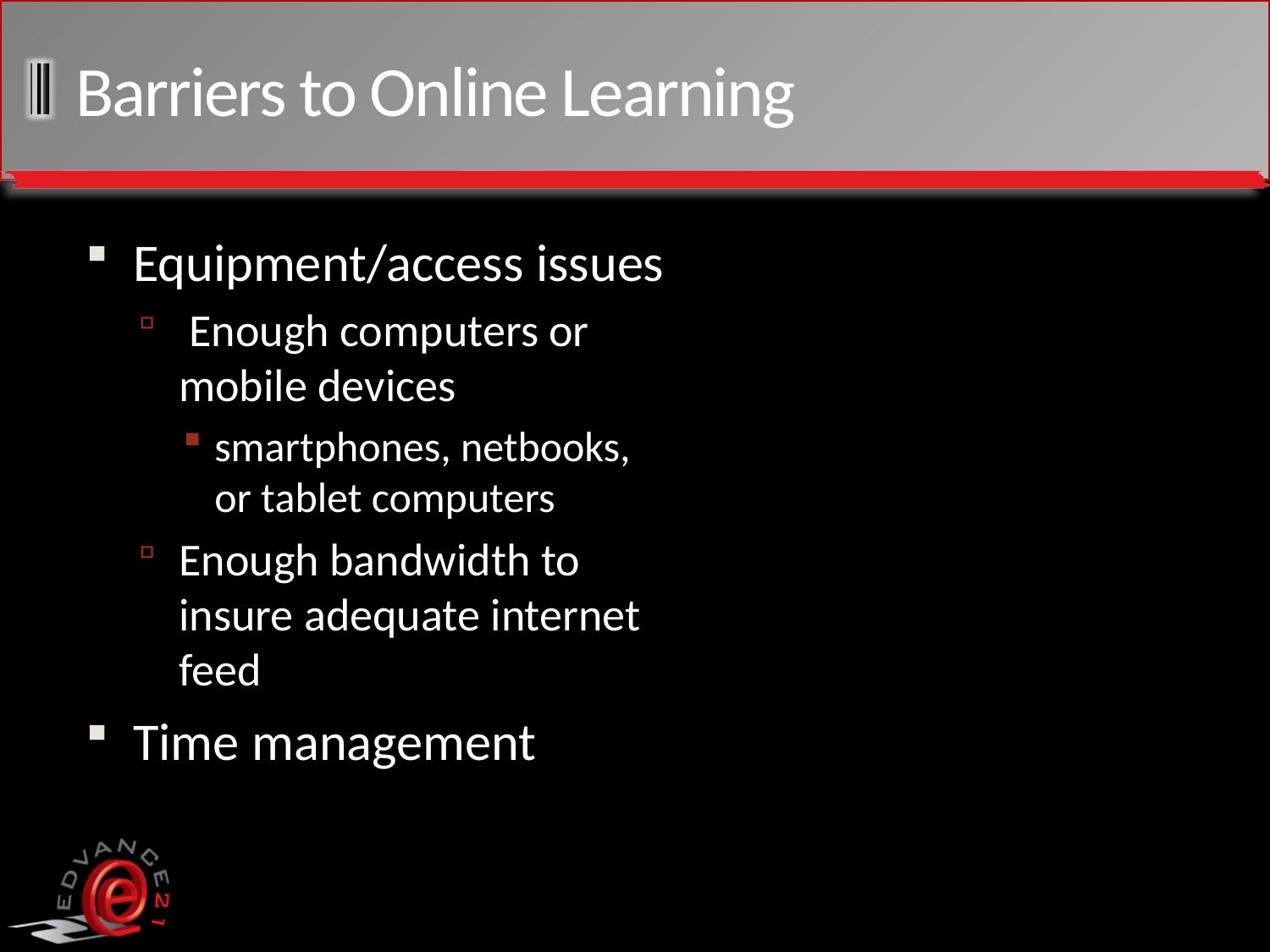

# Barriers to Online Learning
Equipment/access issues
 Enough computers or   mobile devices
smartphones, netbooks,         or tablet computers
Enough bandwidth to       insure adequate internet    feed
Time management